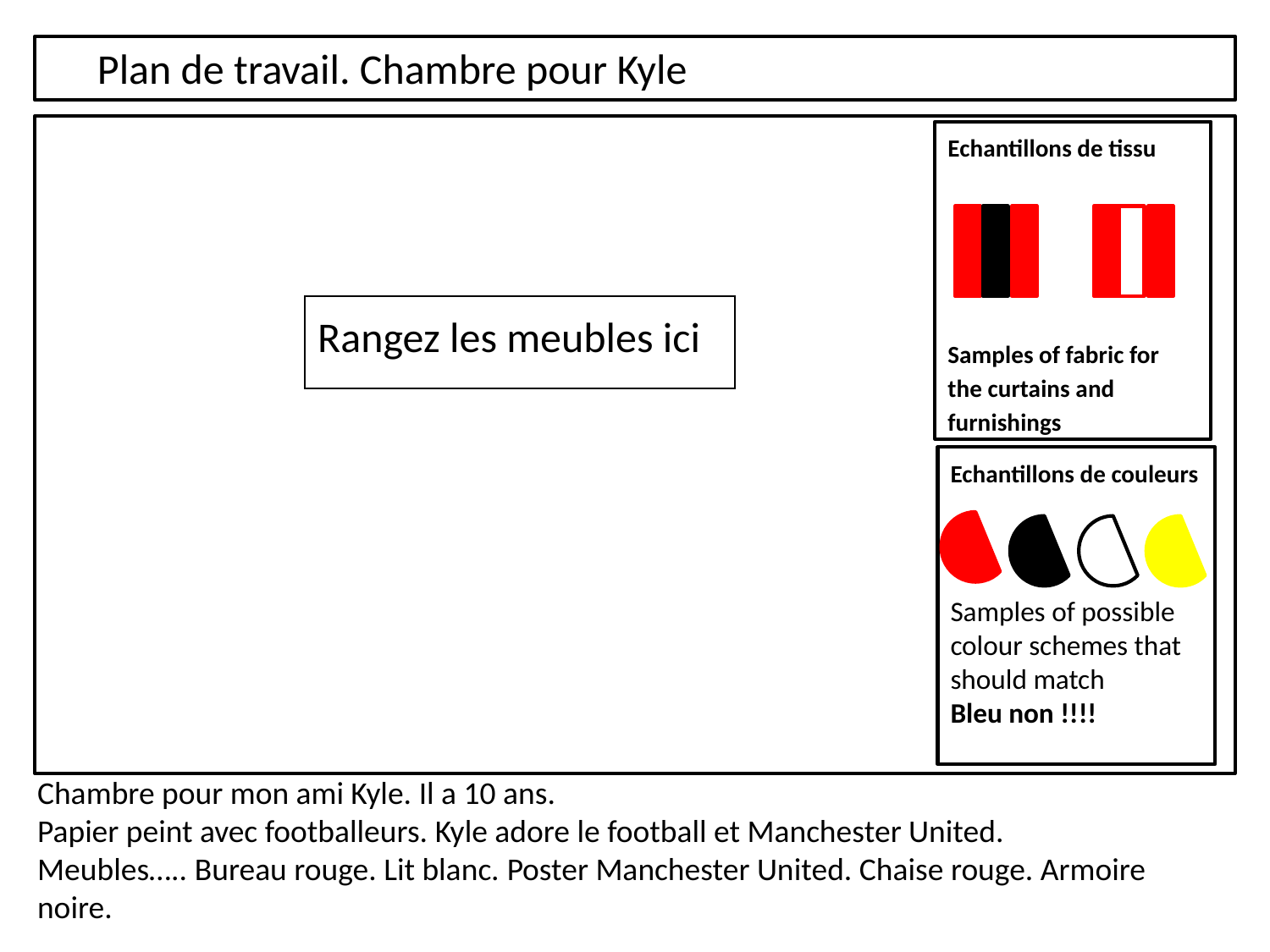

Plan de travail. Chambre pour Kyle

Echantillons de tissu

Samples of fabric for the curtains and furnishings

Rangez les meubles ici

Echantillons de couleurs

Samples of possible colour schemes that should match
Bleu non !!!!

Chambre pour mon ami Kyle. Il a 10 ans.
Papier peint avec footballeurs. Kyle adore le football et Manchester United.
Meubles….. Bureau rouge. Lit blanc. Poster Manchester United. Chaise rouge. Armoire noire.